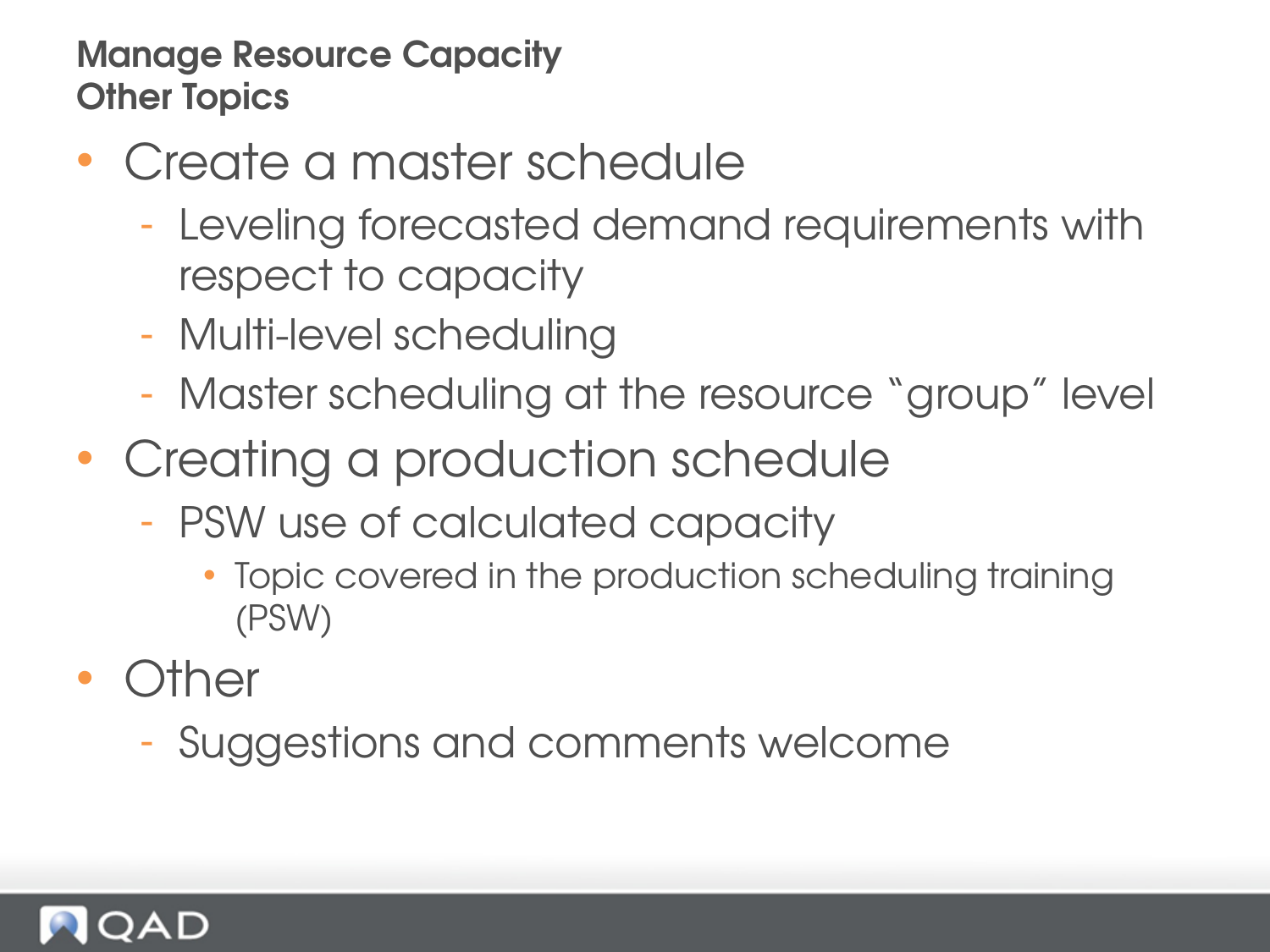

# Manage Resource Capacity Other Topics
Create a master schedule
Leveling forecasted demand requirements with respect to capacity
Multi-level scheduling
Master scheduling at the resource “group” level
Creating a production schedule
PSW use of calculated capacity
Topic covered in the production scheduling training (PSW)
Other
Suggestions and comments welcome